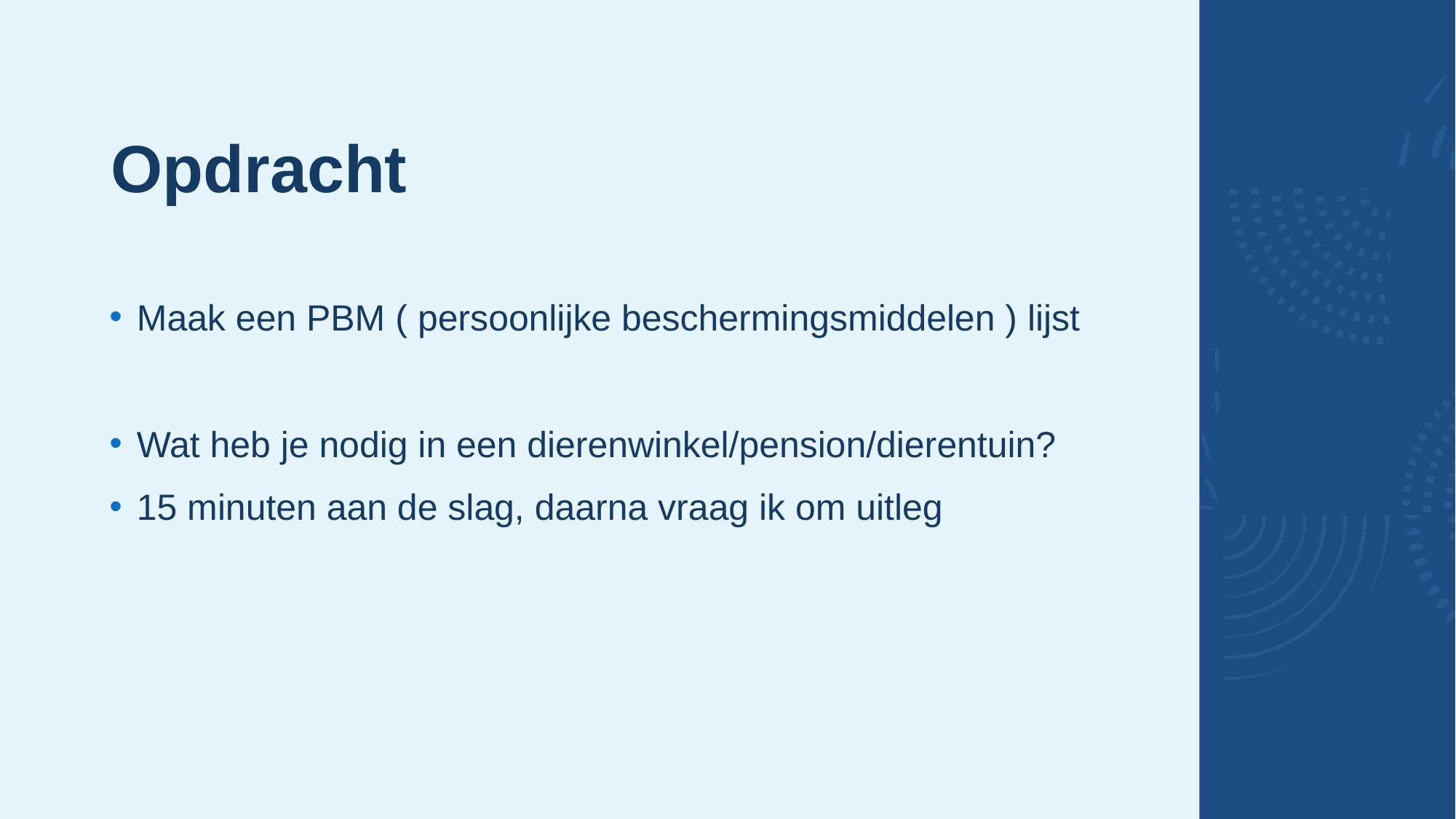

# Opdracht
Maak een PBM ( persoonlijke beschermingsmiddelen ) lijst

Wat heb je nodig in een dierenwinkel/pension/dierentuin?
15 minuten aan de slag, daarna vraag ik om uitleg